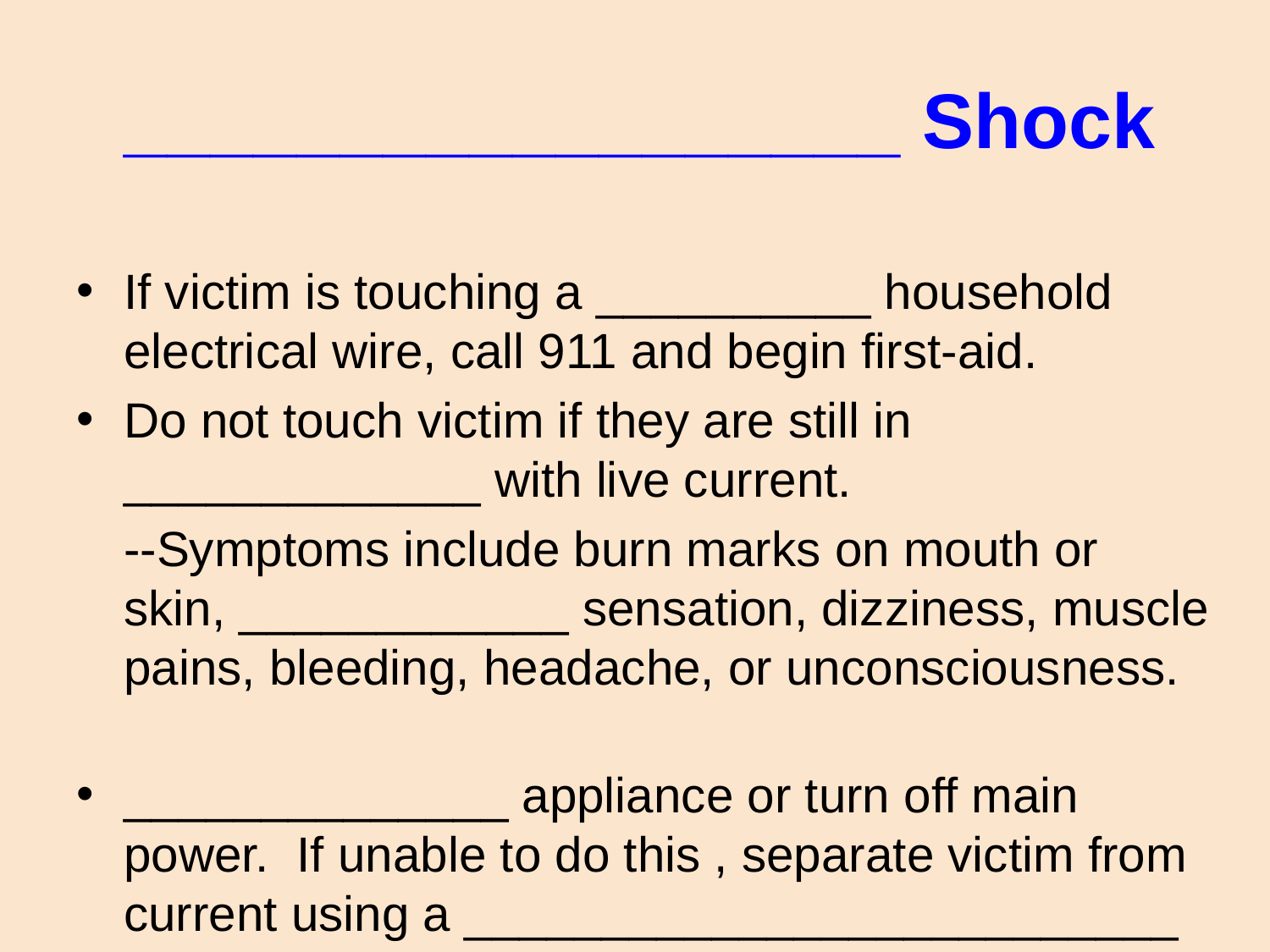

# __________________ Shock
If victim is touching a __________ household electrical wire, call 911 and begin first-aid.
Do not touch victim if they are still in _____________ with live current.
	--Symptoms include burn marks on mouth or skin, ____________ sensation, dizziness, muscle pains, bleeding, headache, or unconsciousness.
______________ appliance or turn off main power.  If unable to do this , separate victim from current using a __________________________ material.